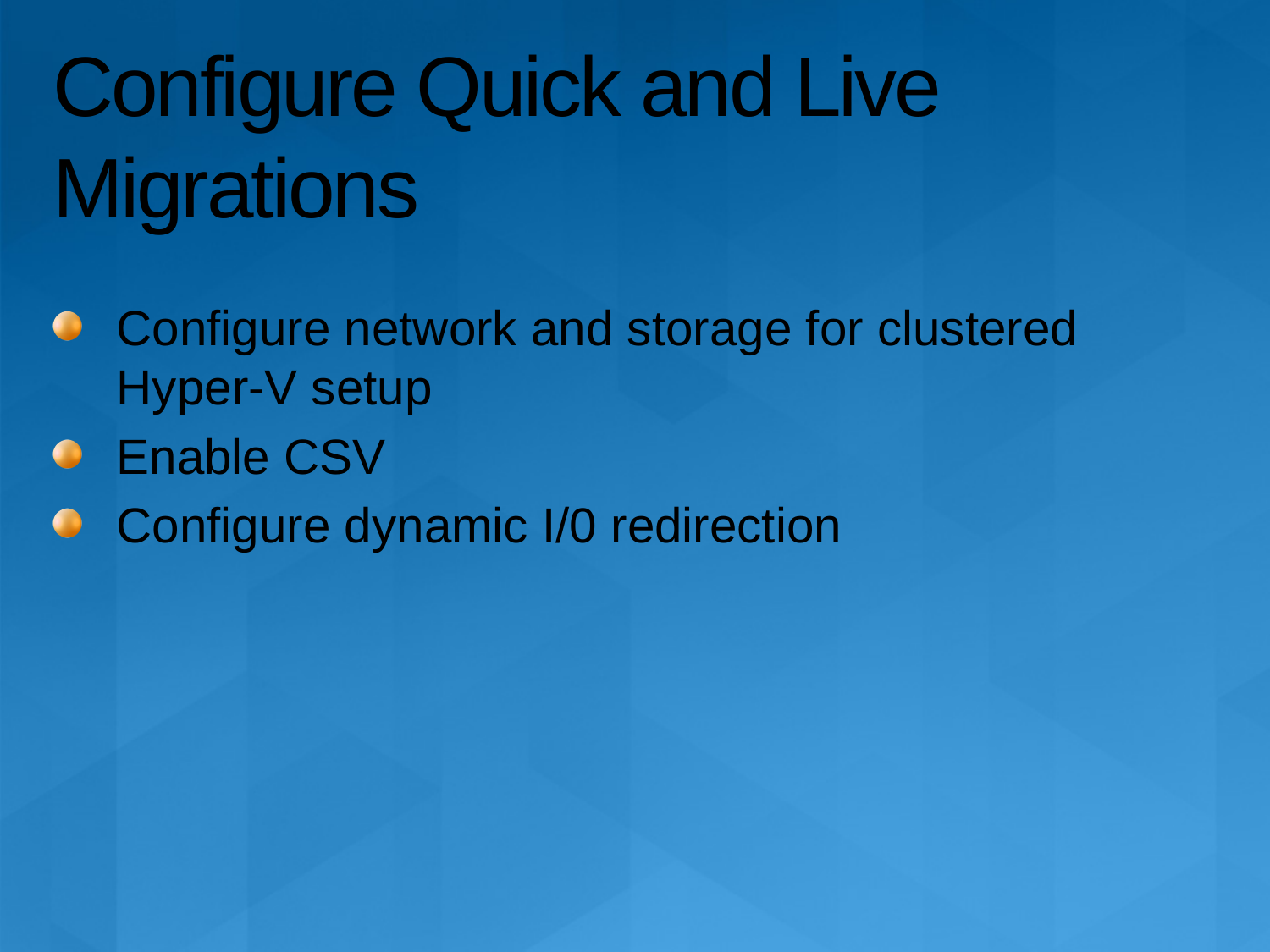

# Configure Quick and Live Migrations
Configure network and storage for clustered Hyper-V setup
Enable CSV
Configure dynamic I/0 redirection